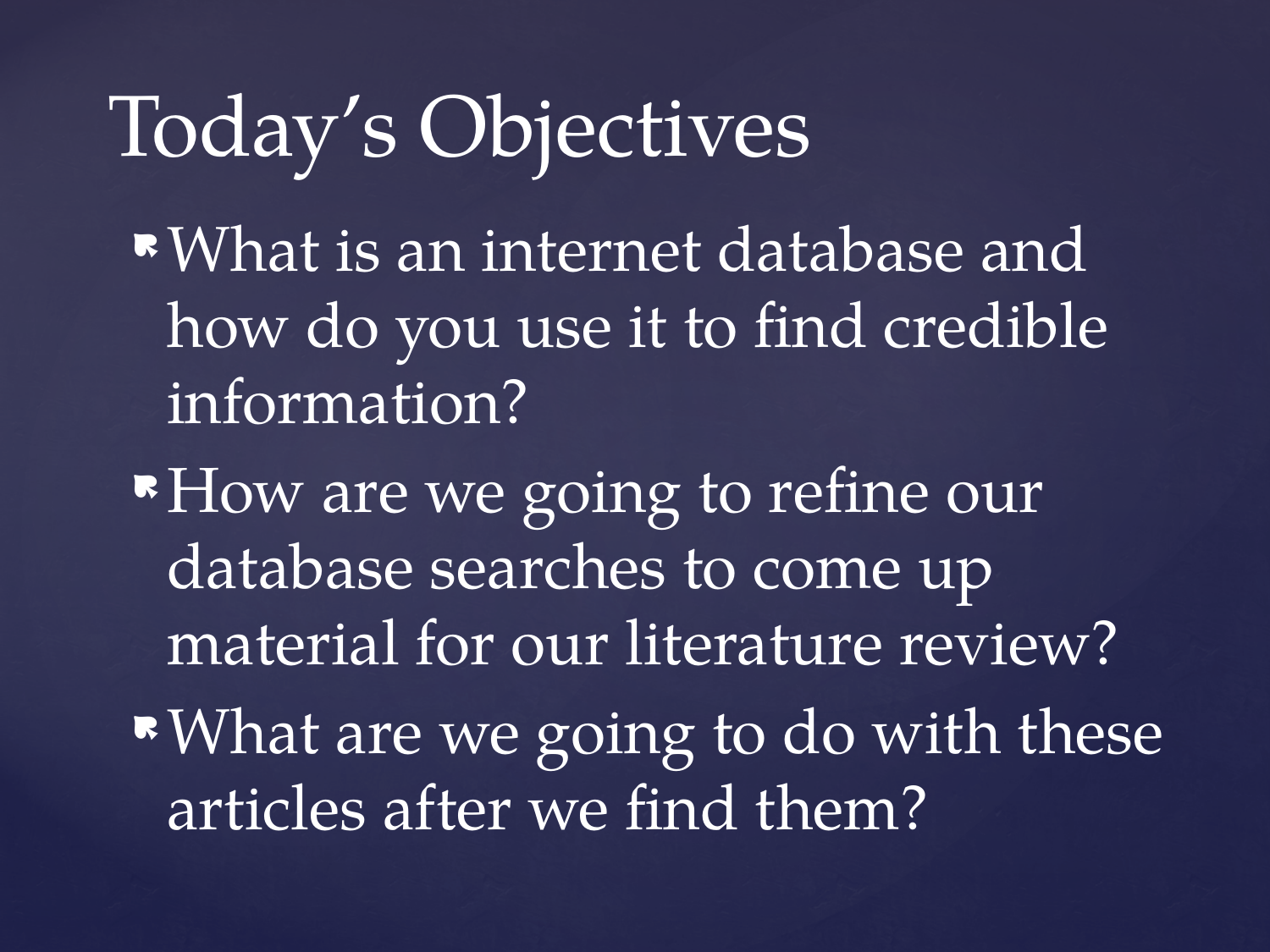

# Today’s Objectives
What is an internet database and how do you use it to find credible information?
How are we going to refine our database searches to come up material for our literature review?
What are we going to do with these articles after we find them?